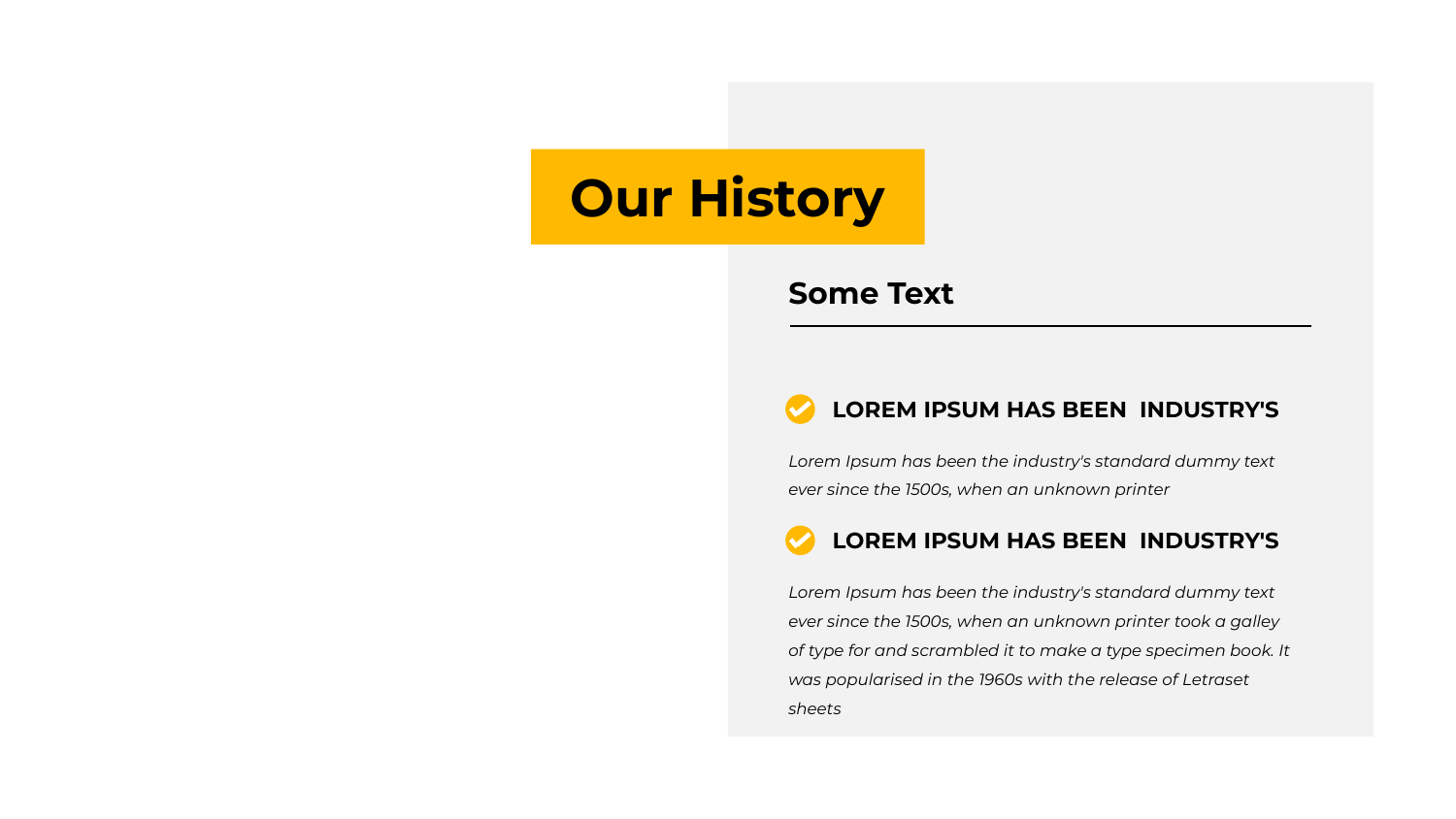

Our History
Some Text
LOREM IPSUM HAS BEEN  INDUSTRY'S

Lorem Ipsum has been the industry's standard dummy text ever since the 1500s, when an unknown printer
LOREM IPSUM HAS BEEN  INDUSTRY'S

Lorem Ipsum has been the industry's standard dummy text ever since the 1500s, when an unknown printer took a galley of type for and scrambled it to make a type specimen book. It was popularised in the 1960s with the release of Letraset sheets